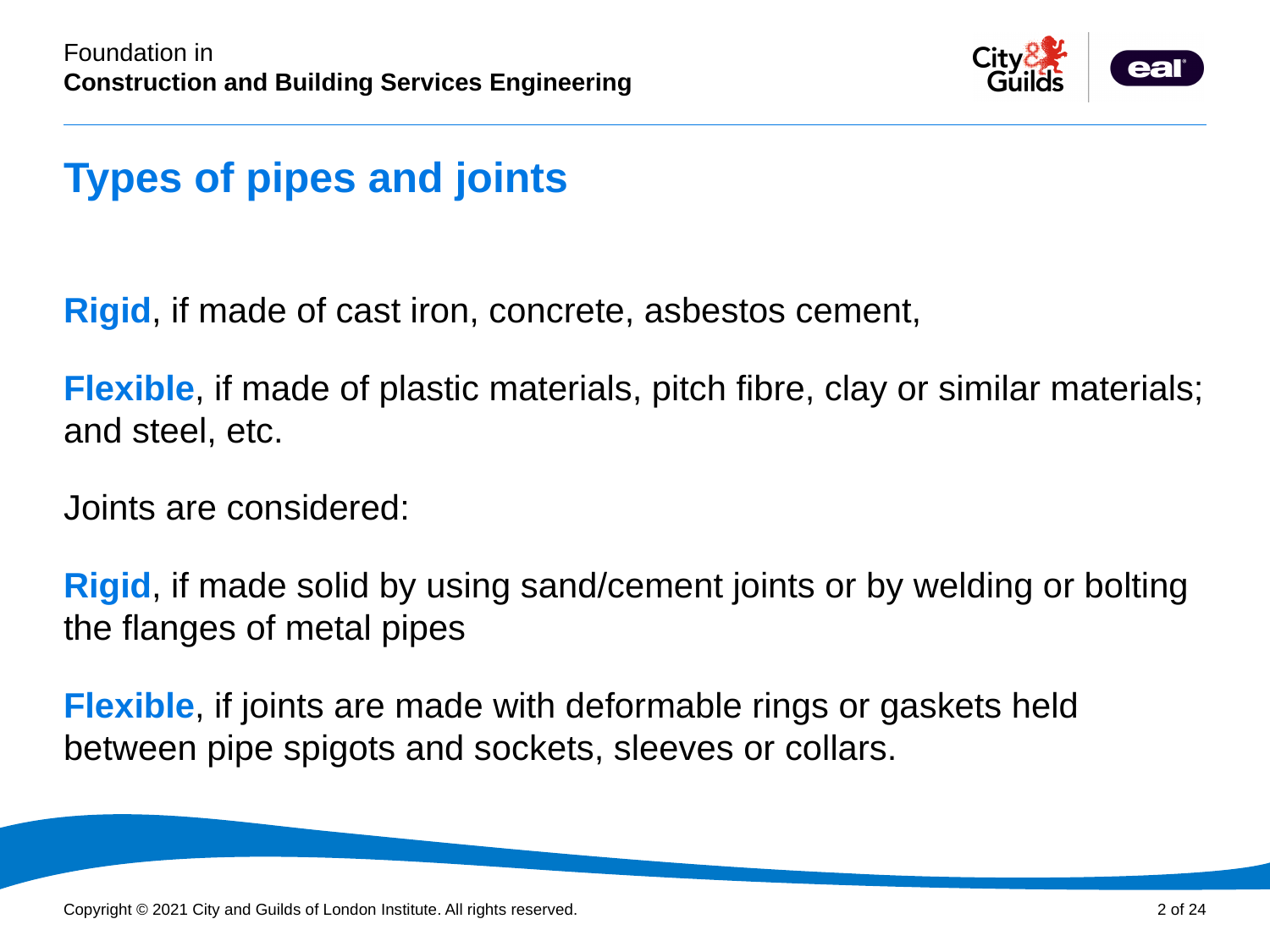

# Types of pipes and joints

Rigid, if made of cast iron, concrete, asbestos cement,
Flexible, if made of plastic materials, pitch fibre, clay or similar materials; and steel, etc.
Joints are considered:
Rigid, if made solid by using sand/cement joints or by welding or bolting the flanges of metal pipes
Flexible, if joints are made with deformable rings or gaskets held between pipe spigots and sockets, sleeves or collars.